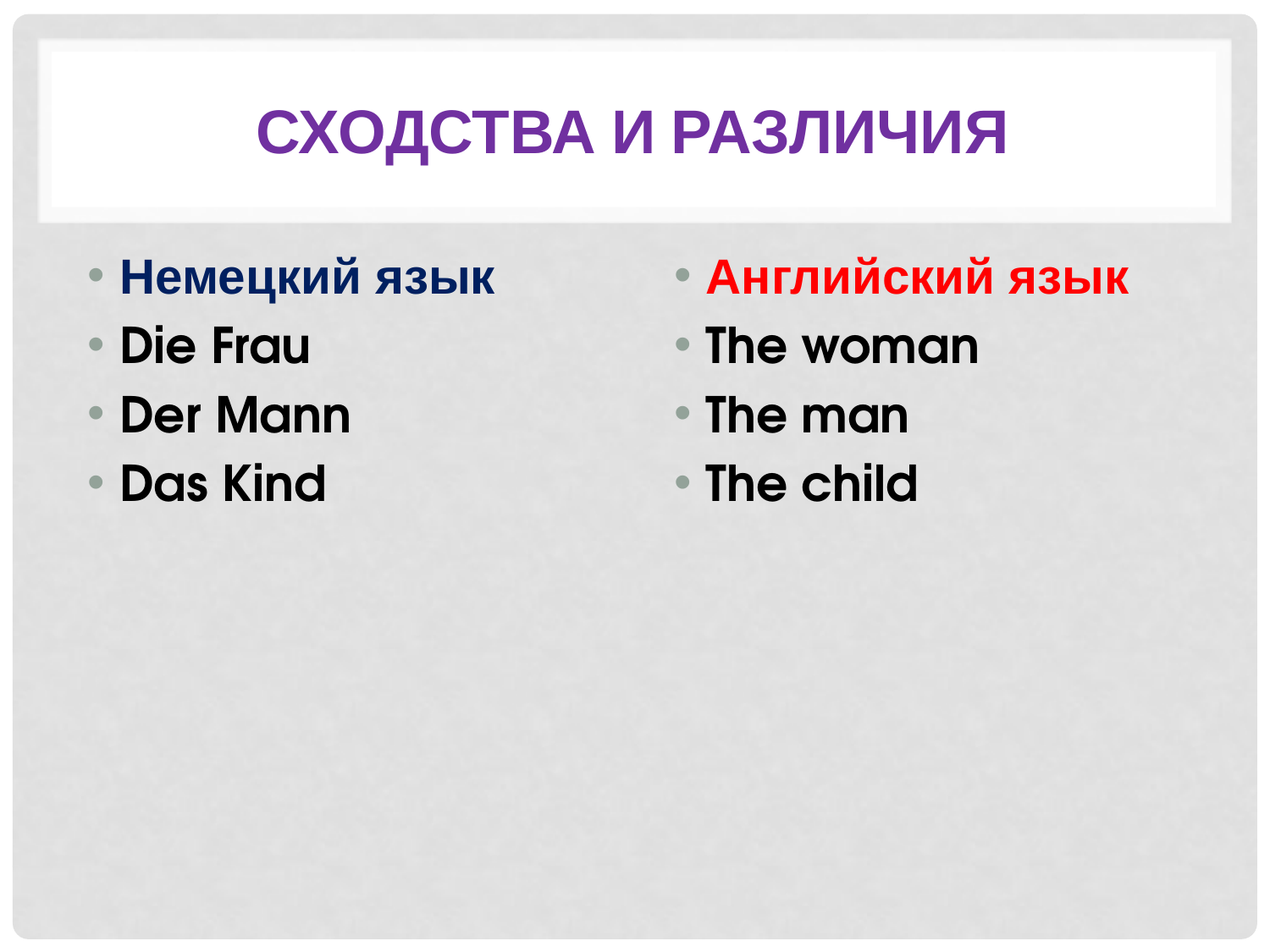

# Сходства и различия
Немецкий язык
Die Frau
Der Mann
Das Kind
Английский язык
The woman
The man
The child